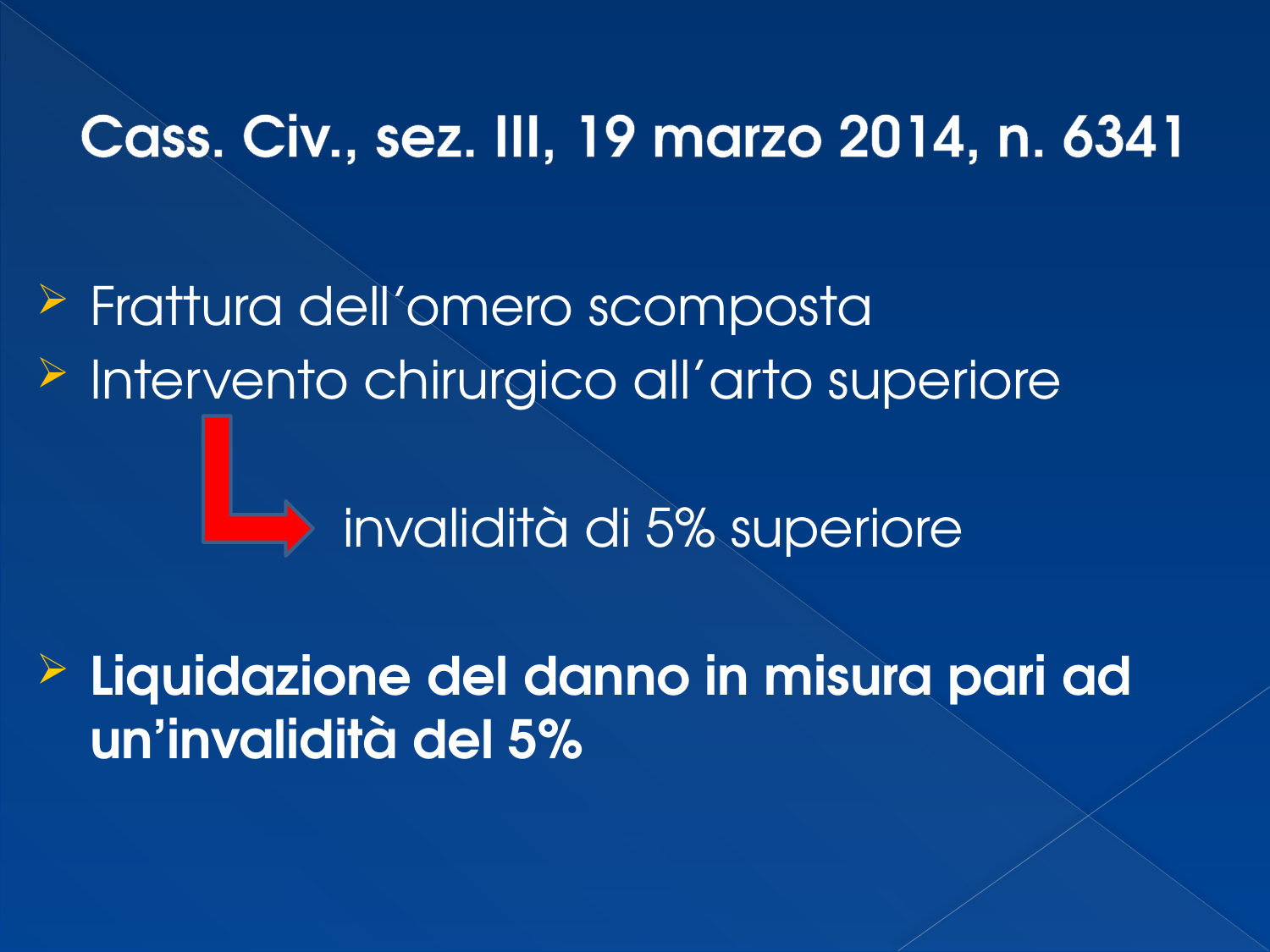

# Cass. Civ., sez. III, 19 marzo 2014, n. 6341
Frattura dell’omero scomposta
Intervento chirurgico all’arto superiore

                     invalidità di 5% superiore

Liquidazione del danno in misura pari ad un’invalidità del 5%